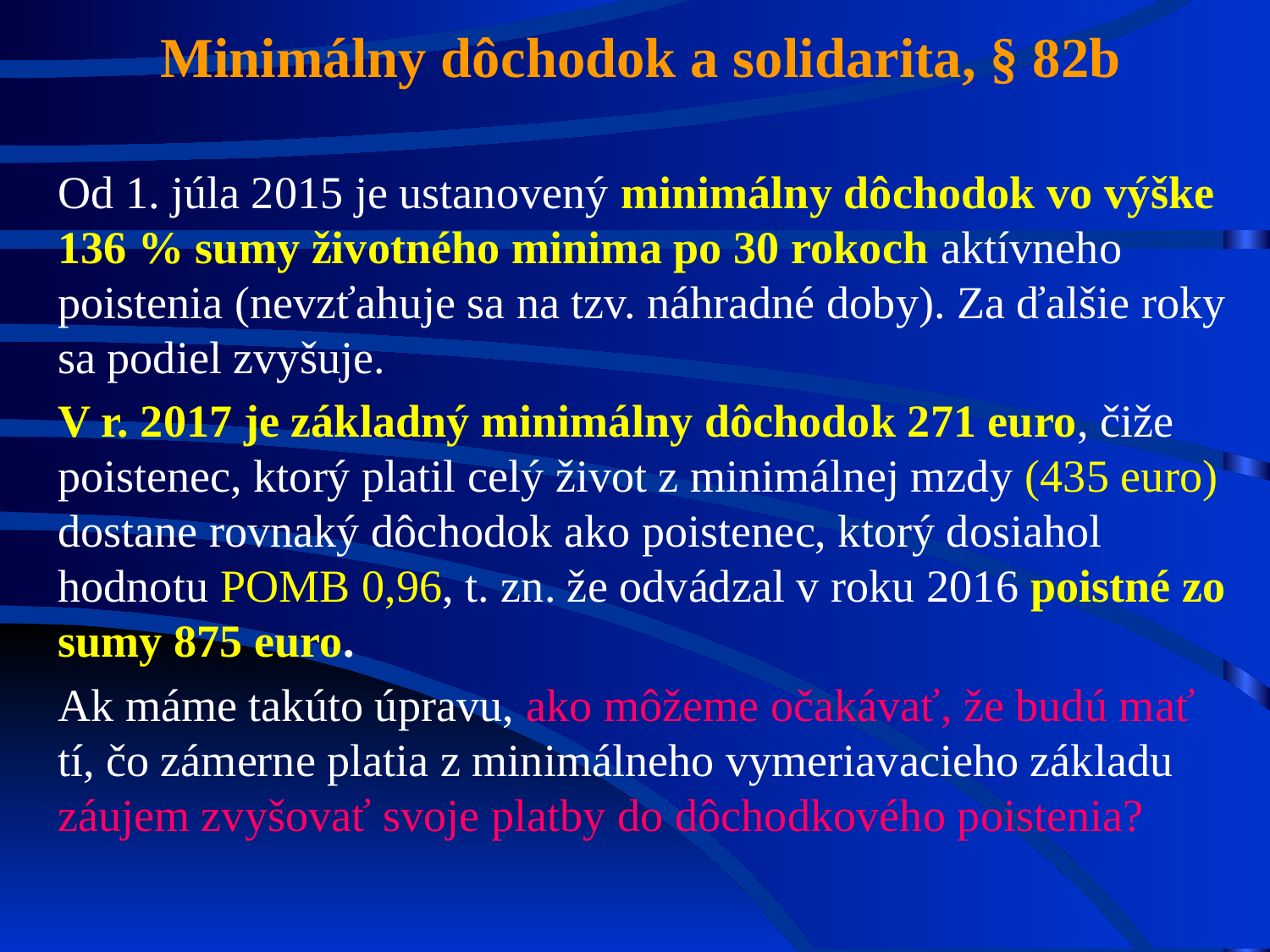

Minimálny dôchodok a solidarita, § 82b
Od 1. júla 2015 je ustanovený minimálny dôchodok vo výške 136 % sumy životného minima po 30 rokoch aktívneho poistenia (nevzťahuje sa na tzv. náhradné doby). Za ďalšie roky sa podiel zvyšuje.
V r. 2017 je základný minimálny dôchodok 271 euro, čiže poistenec, ktorý platil celý život z minimálnej mzdy (435 euro) dostane rovnaký dôchodok ako poistenec, ktorý dosiahol hodnotu POMB 0,96, t. zn. že odvádzal v roku 2016 poistné zo sumy 875 euro.
Ak máme takúto úpravu, ako môžeme očakávať, že budú mať tí, čo zámerne platia z minimálneho vymeriavacieho základu záujem zvyšovať svoje platby do dôchodkového poistenia?